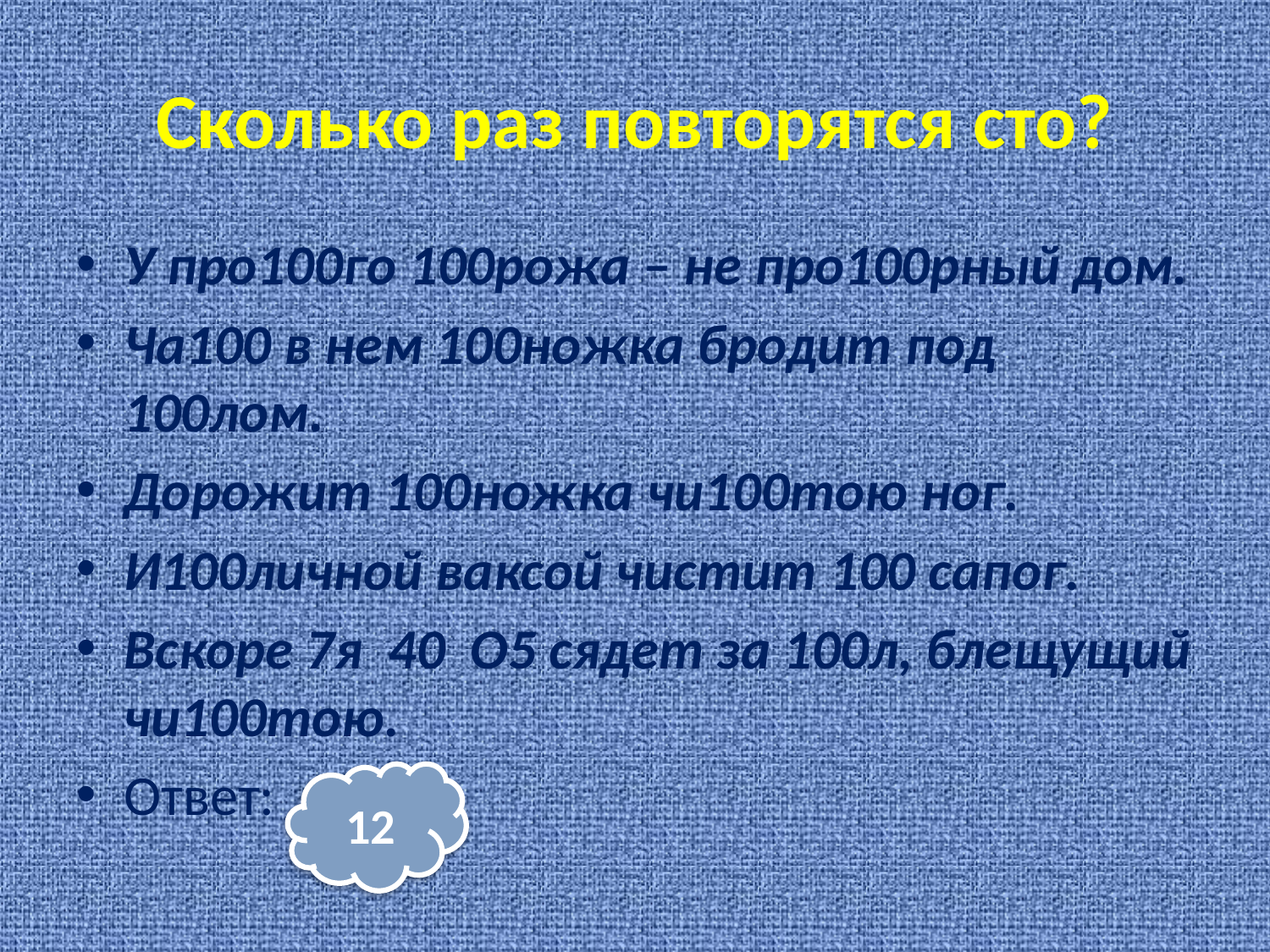

# Сколько раз повторятся сто?
У про100го 100рожа – не про100рный дом.
Ча100 в нем 100ножка бродит под 100лом.
Дорожит 100ножка чи100тою ног.
И100личной ваксой чистит 100 сапог.
Вскоре 7я  40  О5 сядет за 100л, блещущий чи100тою.
Ответ:
12